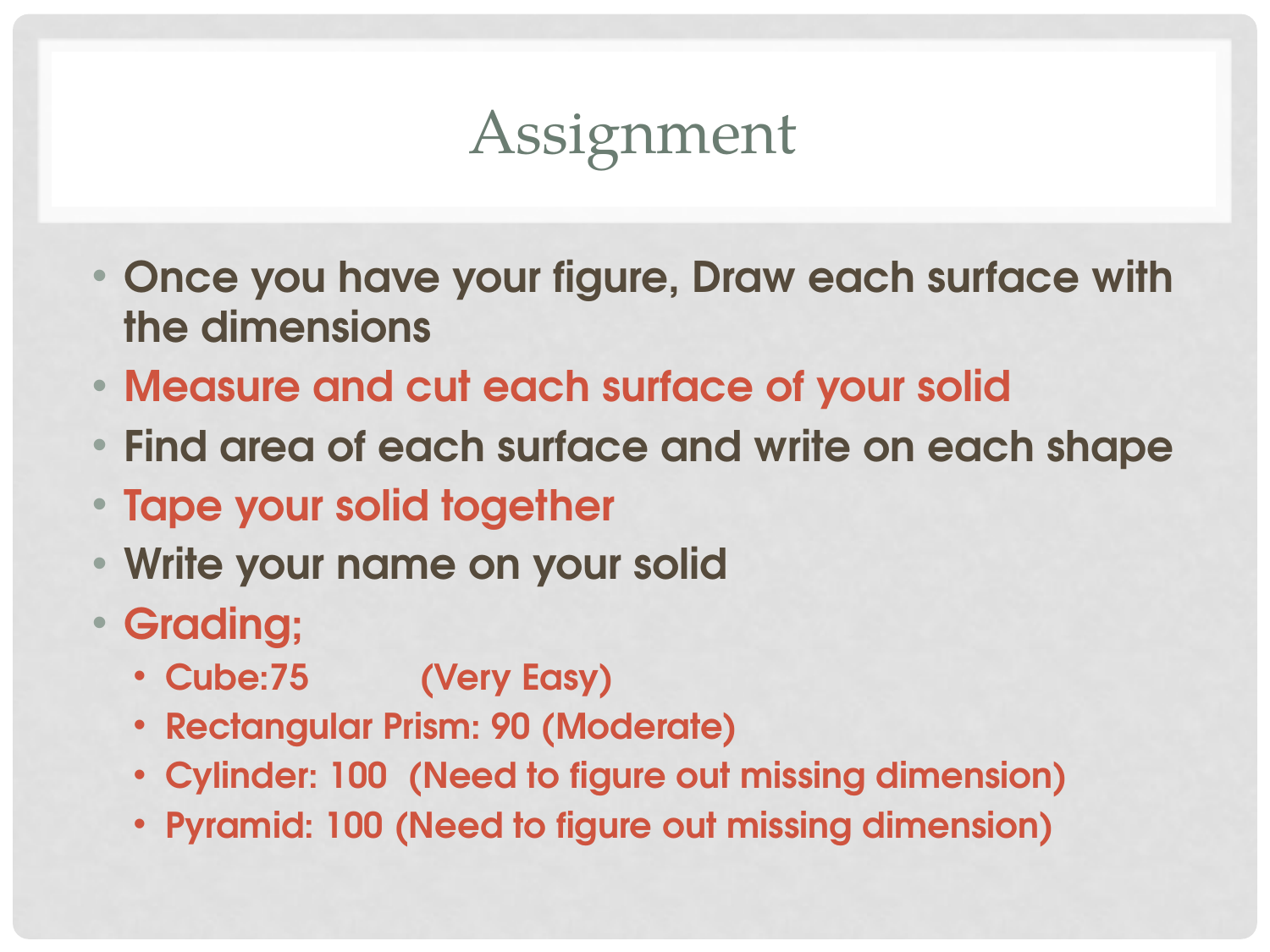

# Assignment
Once you have your figure, Draw each surface with the dimensions
Measure and cut each surface of your solid
Find area of each surface and write on each shape
Tape your solid together
Write your name on your solid
Grading;
Cube:75	(Very Easy)
Rectangular Prism: 90 (Moderate)
Cylinder: 100  (Need to figure out missing dimension)
Pyramid: 100 (Need to figure out missing dimension)